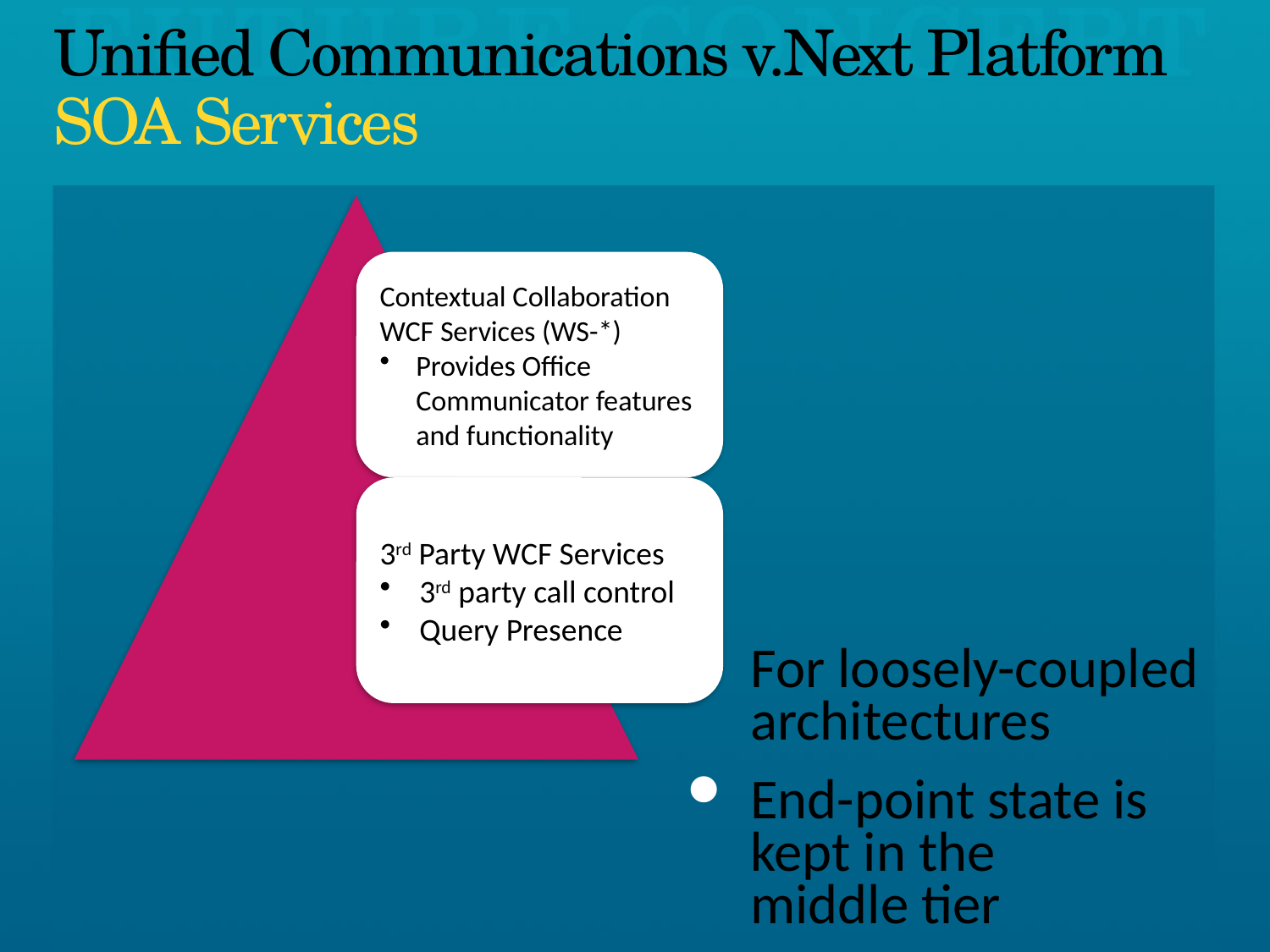

# Unified Communications v.Next Platform SOA Services
Contextual Collaboration WCF Services (WS-*)
3rd Party WCF Services
Provides Office Communicator features and functionality
3rd party call control
Query Presence
For loosely-coupled architectures
End-point state is kept in the
middle tier